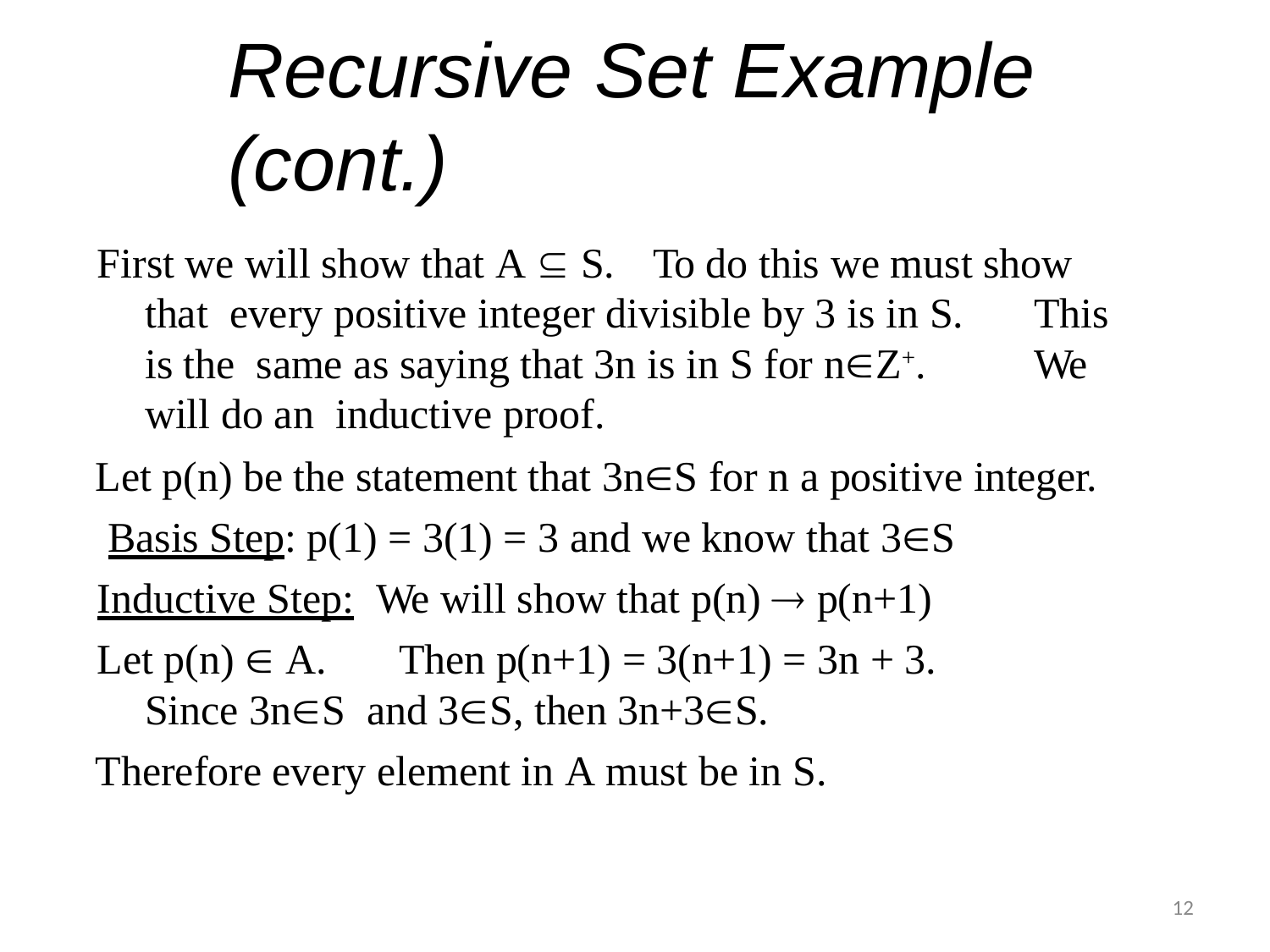

# Recursive Set Example (cont.)
First we will show that A ⊆ S.	To do this we must show that  every positive integer divisible by 3 is in S.	This is the  same as saying that 3n is in S for n∈Z+.	We will do an  inductive proof.
Let p(n) be the statement that 3n∈S for n a positive integer.  Basis Step: p(1) = 3(1) = 3 and we know that 3∈S  Inductive Step:	We will show that p(n) → p(n+1)
Let p(n) ∈ A.	Then p(n+1) = 3(n+1) = 3n + 3.	Since 3n∈S  and 3∈S, then 3n+3∈S.
Therefore every element in A must be in S.
12